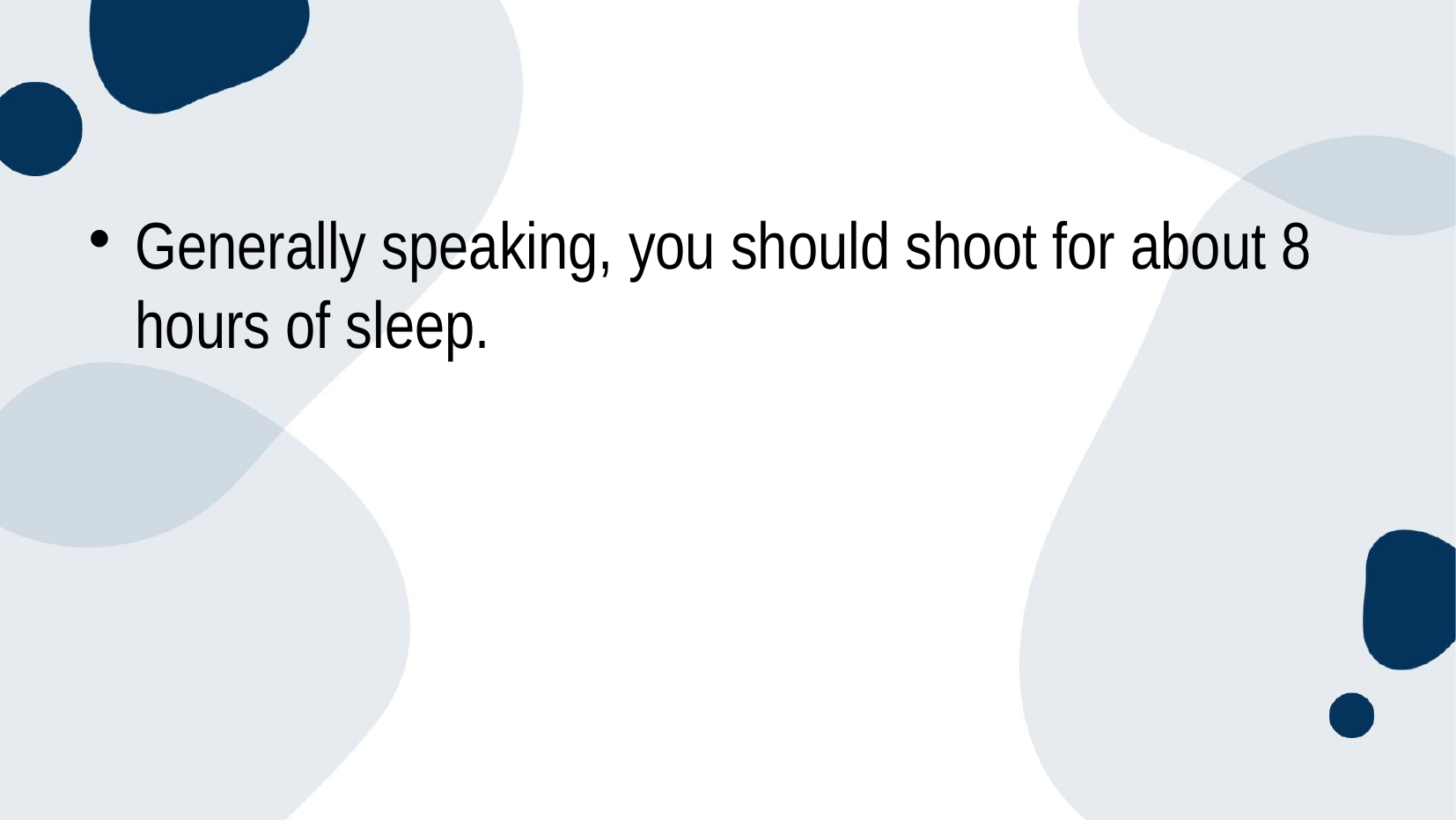

Generally speaking, you should shoot for about 8 hours of sleep.